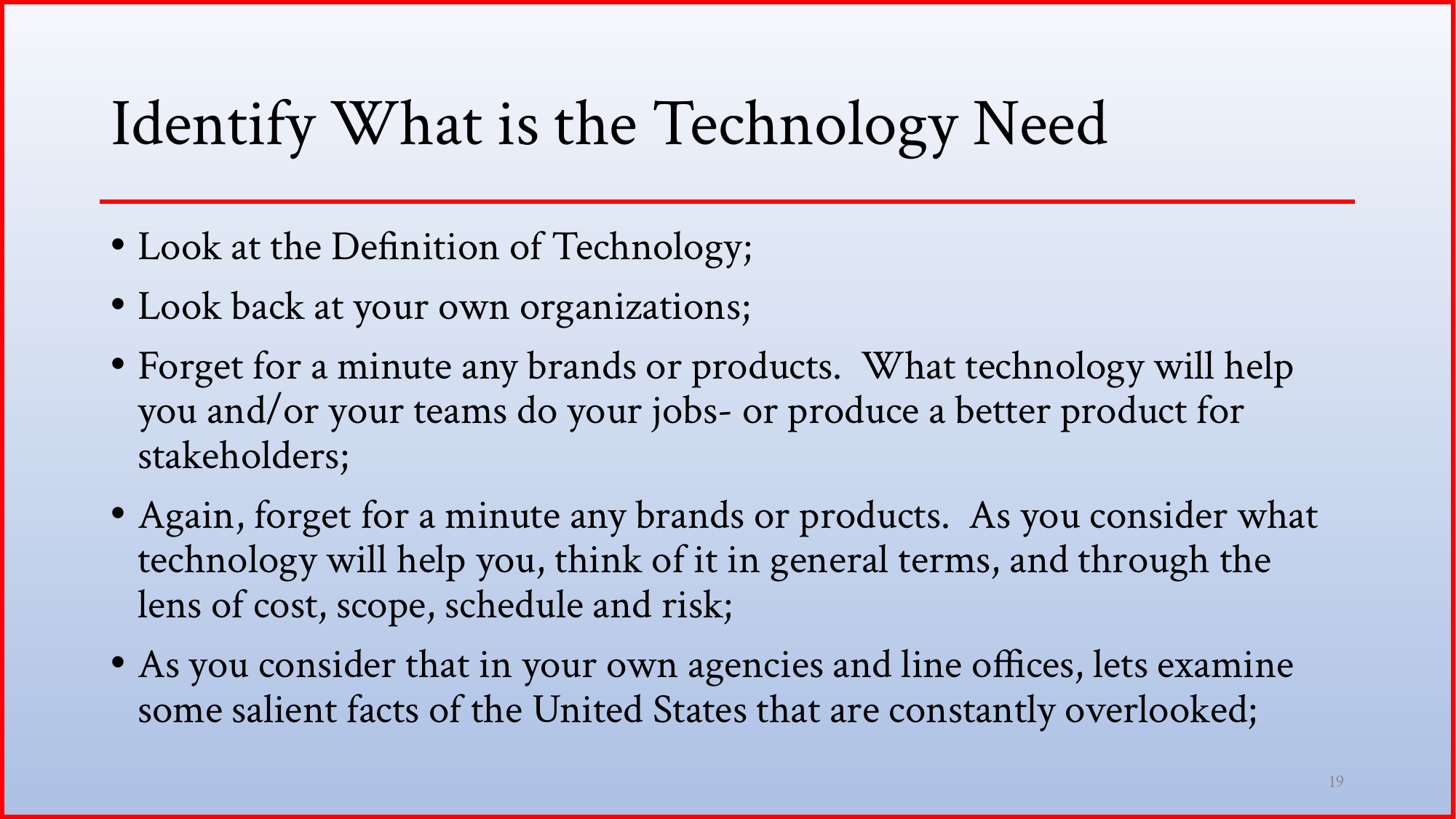

# Identify What is the Technology Need
Look at the Definition of Technology;
Look back at your own organizations;
Forget for a minute any brands or products.  What technology will help you and/or your teams do your jobs- or produce a better product for stakeholders;
Again, forget for a minute any brands or products.  As you consider what technology will help you, think of it in general terms, and through the lens of cost, scope, schedule and risk;
As you consider that in your own agencies and line offices, lets examine some salient facts of the United States that are constantly overlooked;
19